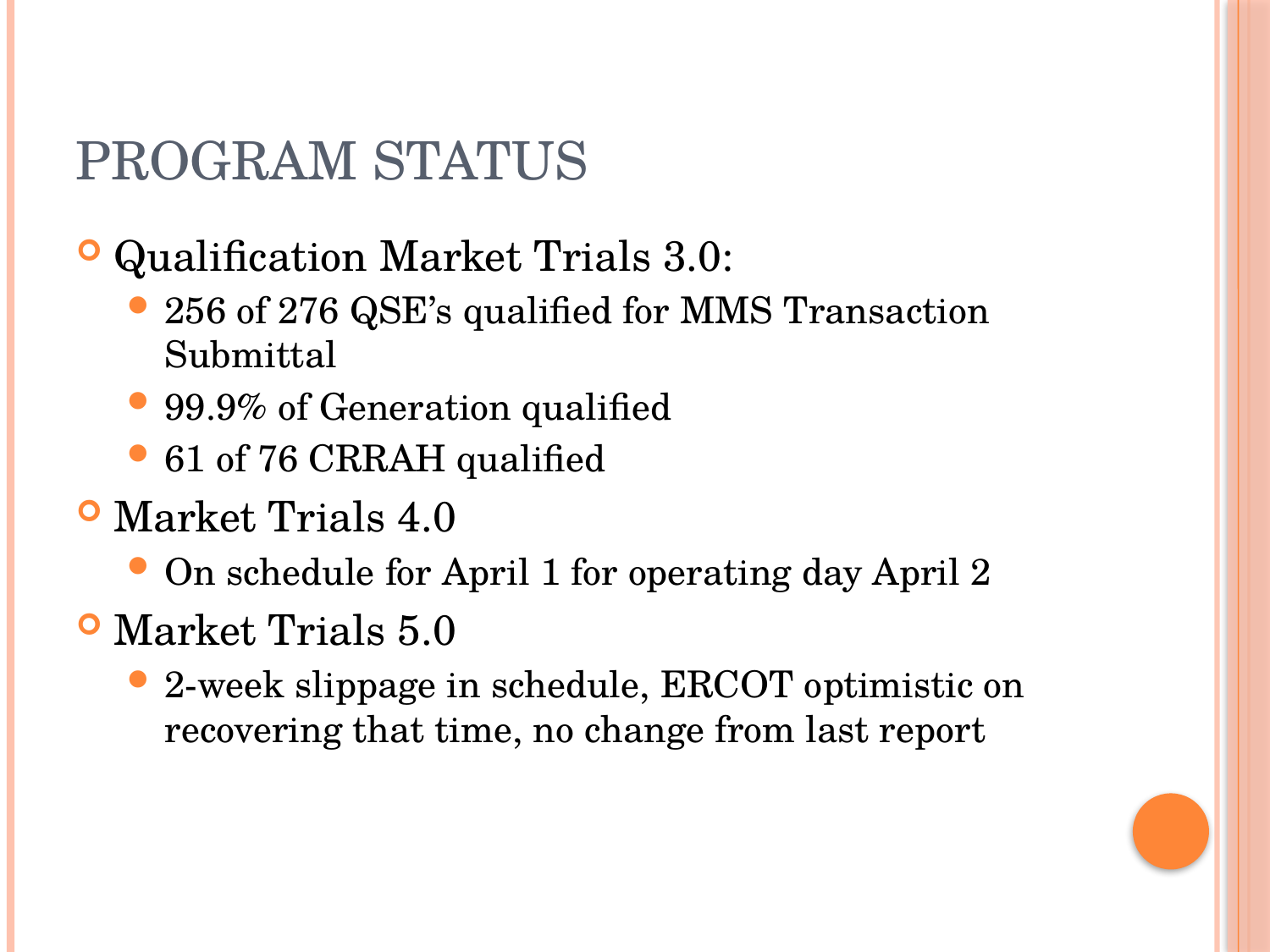

# Program Status
Qualification Market Trials 3.0:
256 of 276 QSE’s qualified for MMS Transaction Submittal
99.9% of Generation qualified
61 of 76 CRRAH qualified
Market Trials 4.0
On schedule for April 1 for operating day April 2
Market Trials 5.0
2-week slippage in schedule, ERCOT optimistic on recovering that time, no change from last report